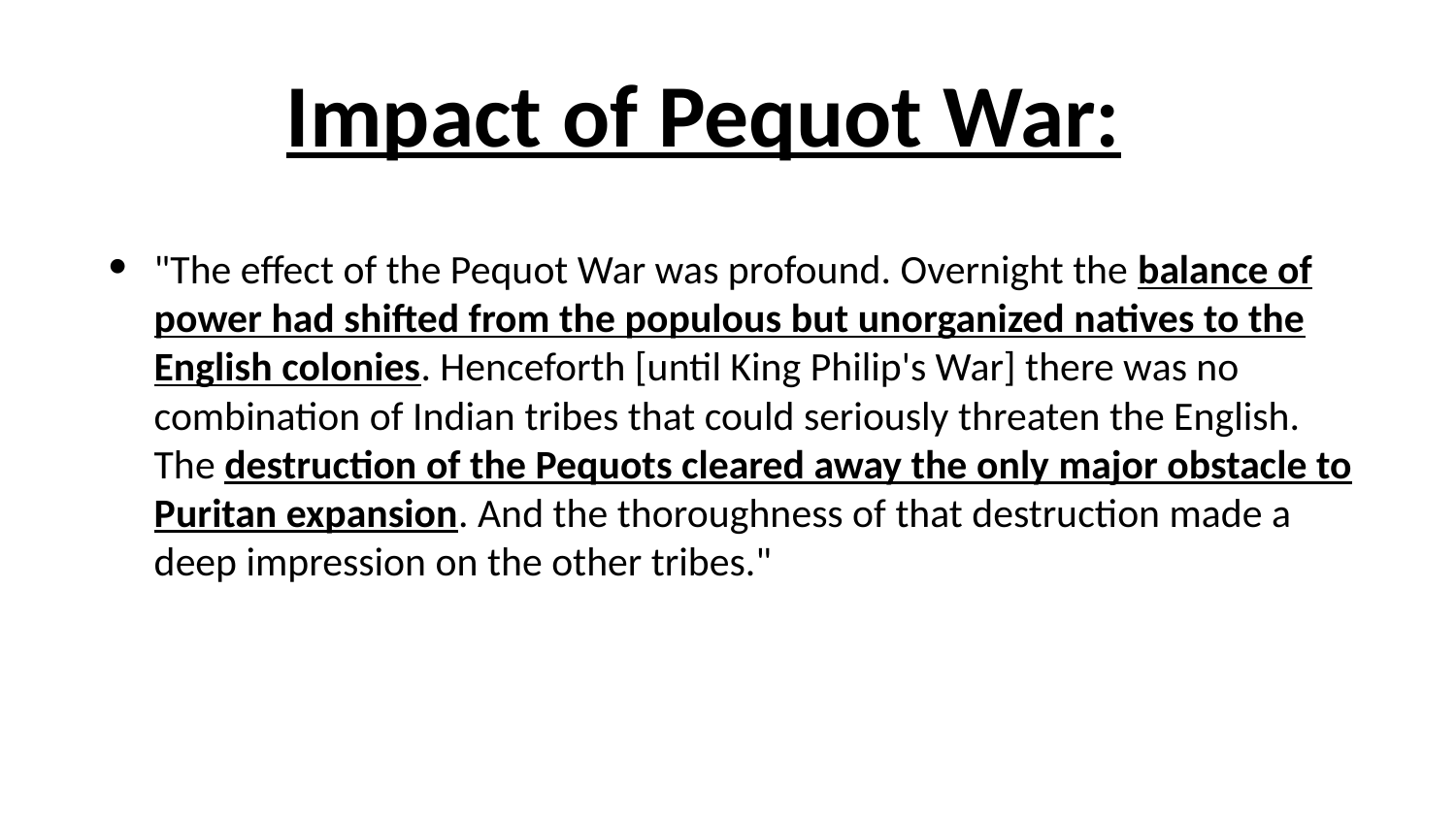

# Impact of Pequot War:
"The effect of the Pequot War was profound. Overnight the balance of power had shifted from the populous but unorganized natives to the English colonies. Henceforth [until King Philip's War] there was no combination of Indian tribes that could seriously threaten the English. The destruction of the Pequots cleared away the only major obstacle to Puritan expansion. And the thoroughness of that destruction made a deep impression on the other tribes."